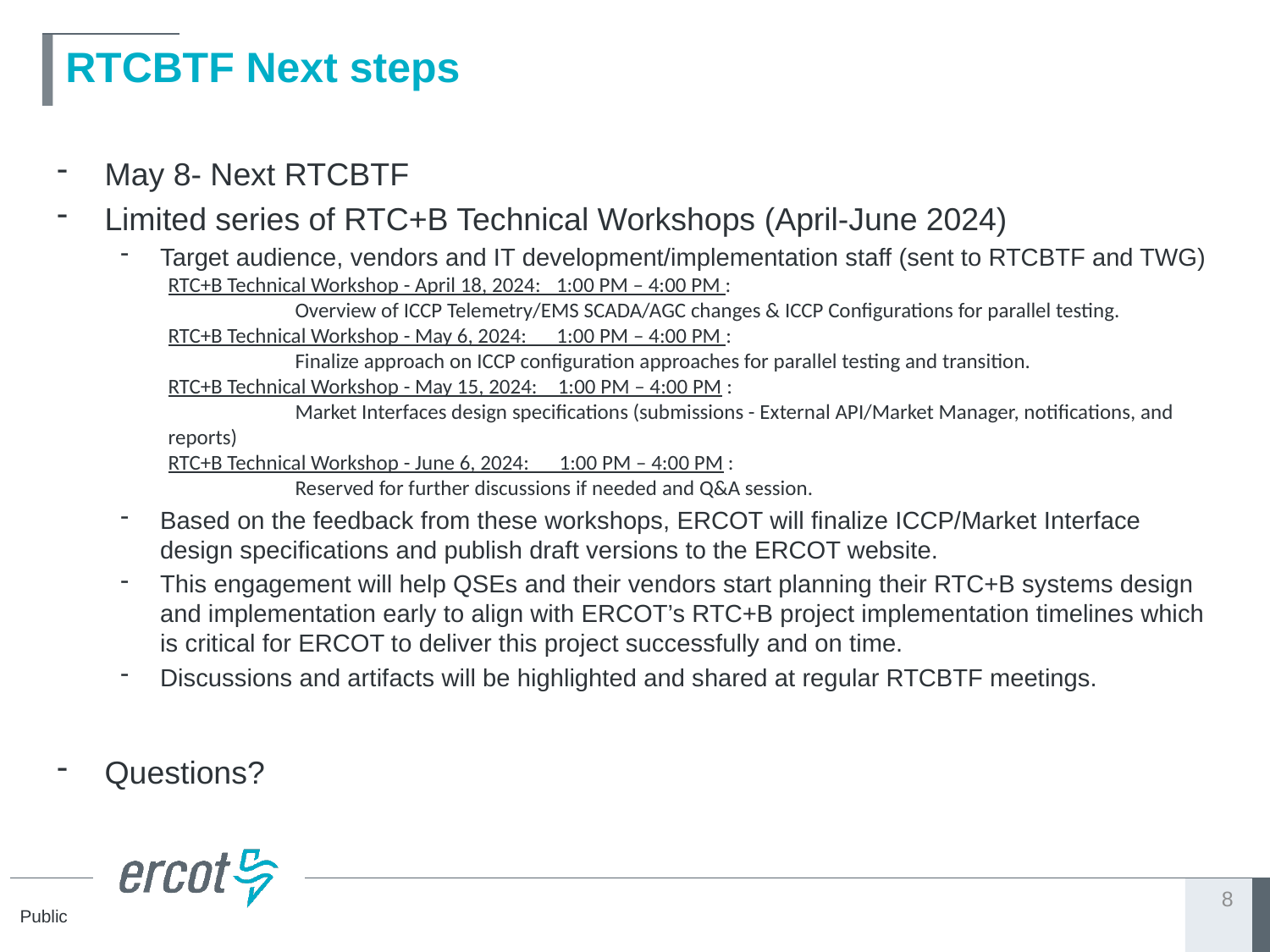

# RTCBTF Next steps
May 8- Next RTCBTF
Limited series of RTC+B Technical Workshops (April-June 2024)
Target audience, vendors and IT development/implementation staff (sent to RTCBTF and TWG)
RTC+B Technical Workshop - April 18, 2024:   1:00 PM – 4:00 PM :
	Overview of ICCP Telemetry/EMS SCADA/AGC changes & ICCP Configurations for parallel testing.
RTC+B Technical Workshop - May 6, 2024:      1:00 PM – 4:00 PM :
	Finalize approach on ICCP configuration approaches for parallel testing and transition.
RTC+B Technical Workshop - May 15, 2024:    1:00 PM – 4:00 PM :
	Market Interfaces design specifications (submissions - External API/Market Manager, notifications, and reports)
RTC+B Technical Workshop - June 6, 2024:      1:00 PM – 4:00 PM :
	Reserved for further discussions if needed and Q&A session.
Based on the feedback from these workshops, ERCOT will finalize ICCP/Market Interface design specifications and publish draft versions to the ERCOT website.
This engagement will help QSEs and their vendors start planning their RTC+B systems design and implementation early to align with ERCOT’s RTC+B project implementation timelines which is critical for ERCOT to deliver this project successfully and on time.
Discussions and artifacts will be highlighted and shared at regular RTCBTF meetings.

Questions?